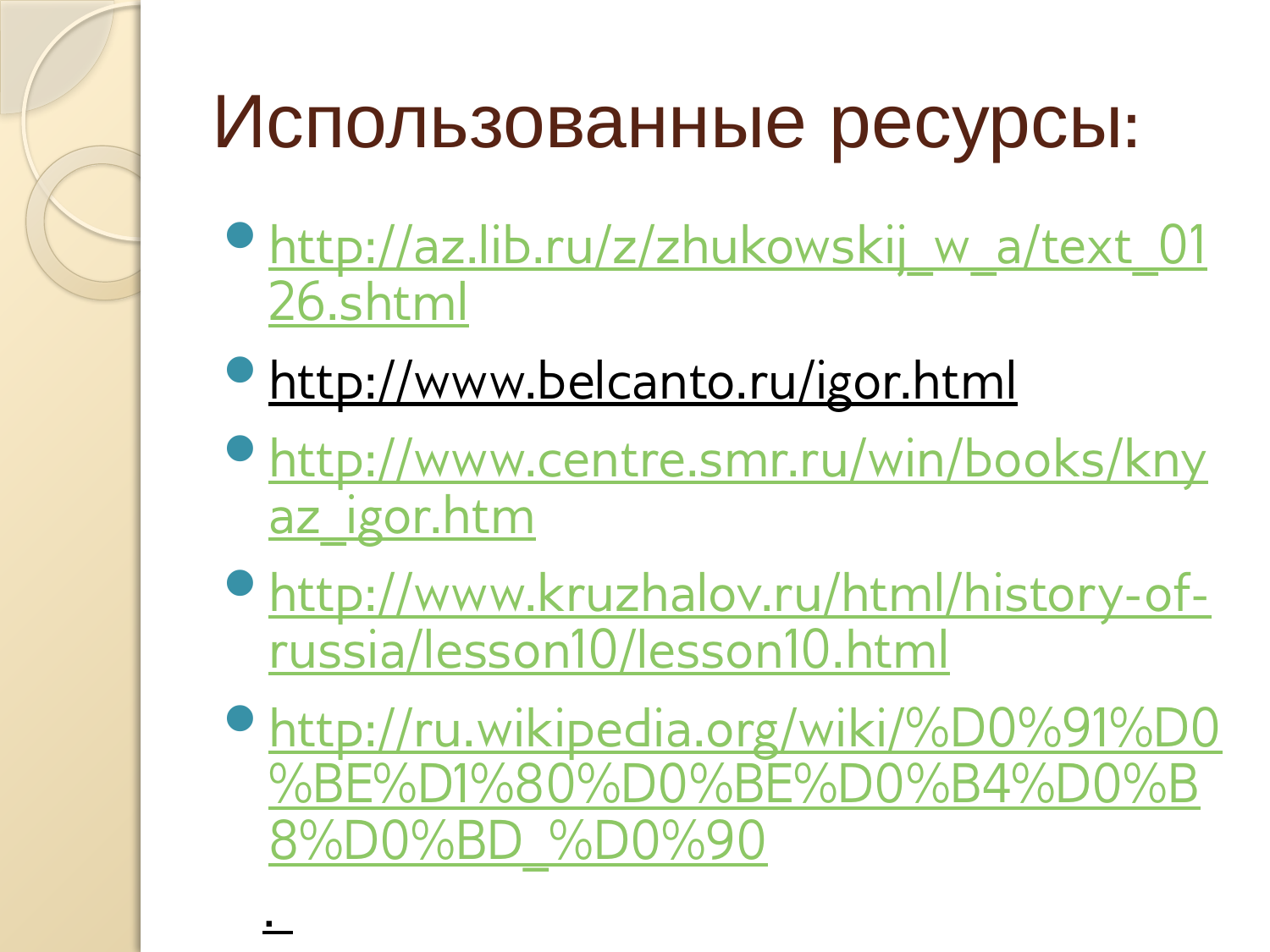

# Использованные ресурсы:
http://az.lib.ru/z/zhukowskij_w_a/text_0126.shtml
http://www.belcanto.ru/igor.html
http://www.centre.smr.ru/win/books/knyaz_igor.htm
http://www.kruzhalov.ru/html/history-of-russia/lesson10/lesson10.html
http://ru.wikipedia.org/wiki/%D0%91%D0%BE%D1%80%D0%BE%D0%B4%D0%B8%D0%BD_%D0%90.